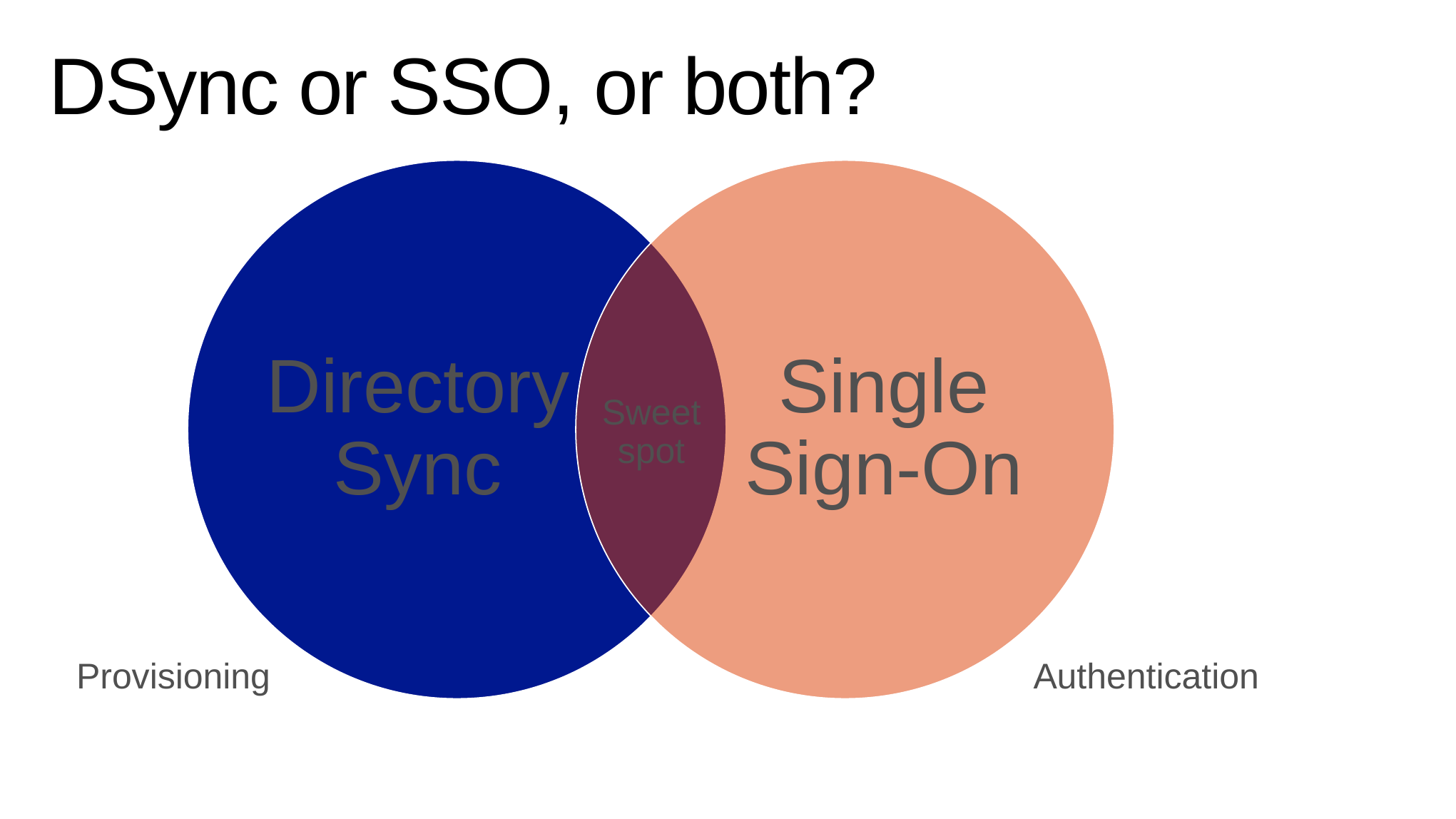

# DSync or SSO, or both?
Directory Sync
Single Sign-On
Sweet spot
Provisioning
Authentication